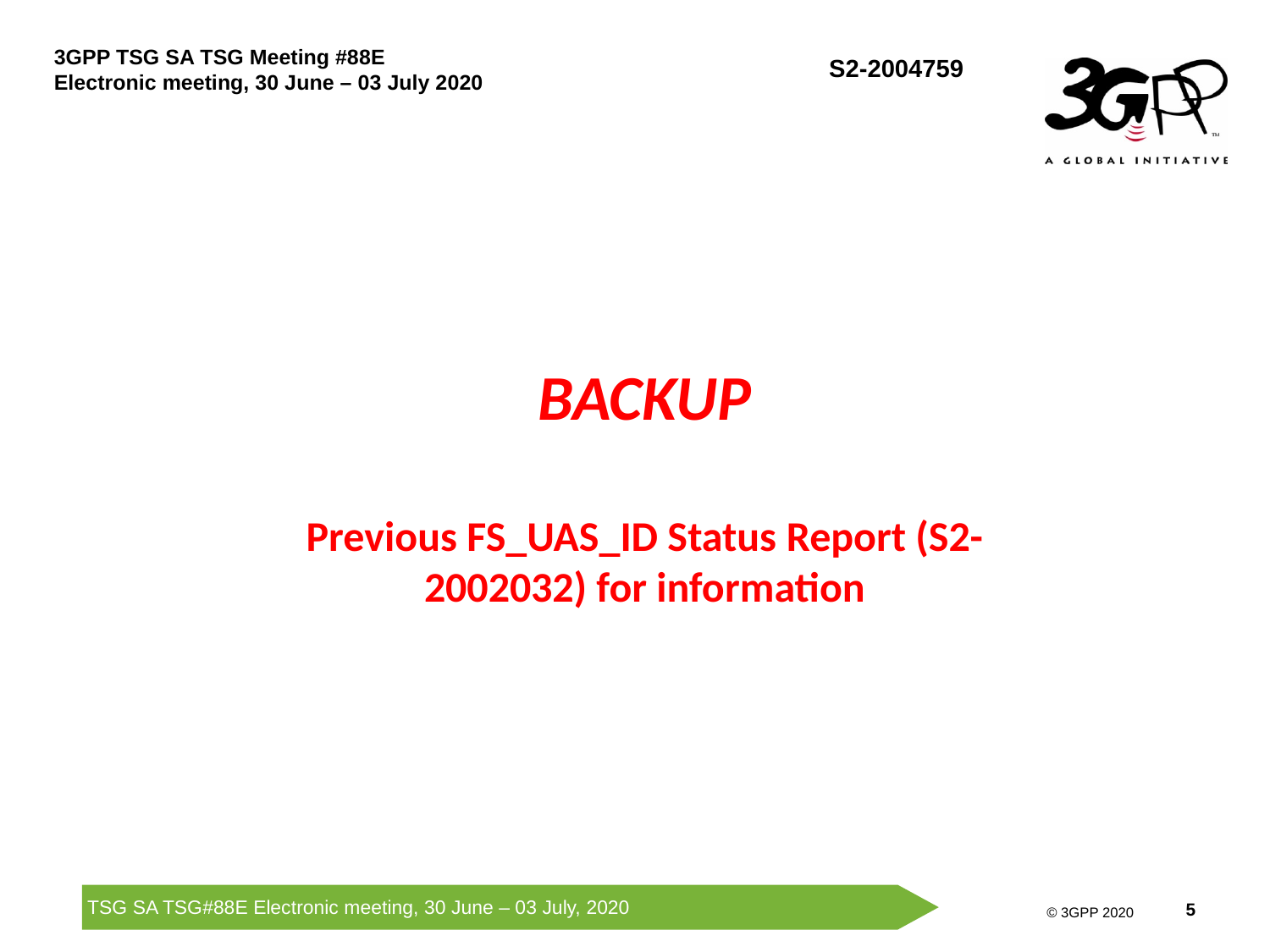

# BACKUP Previous FS_UAS_ID Status Report (S2-2002032) for information